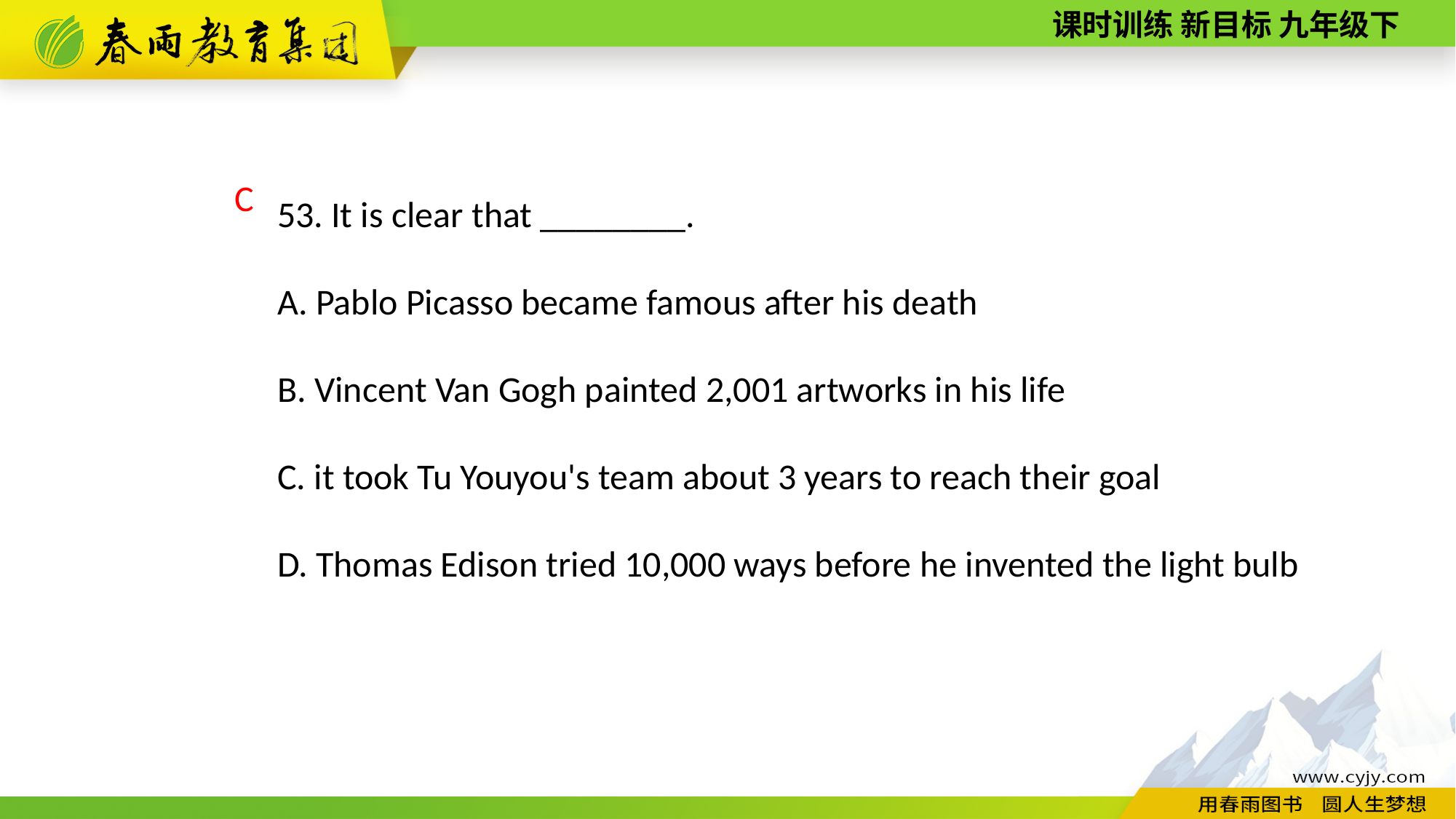

53. It is clear that ________.
A. Pablo Picasso became famous after his death
B. Vincent Van Gogh painted 2,001 artworks in his life
C. it took Tu Youyou's team about 3 years to reach their goal
D. Thomas Edison tried 10,000 ways before he invented the light bulb
C